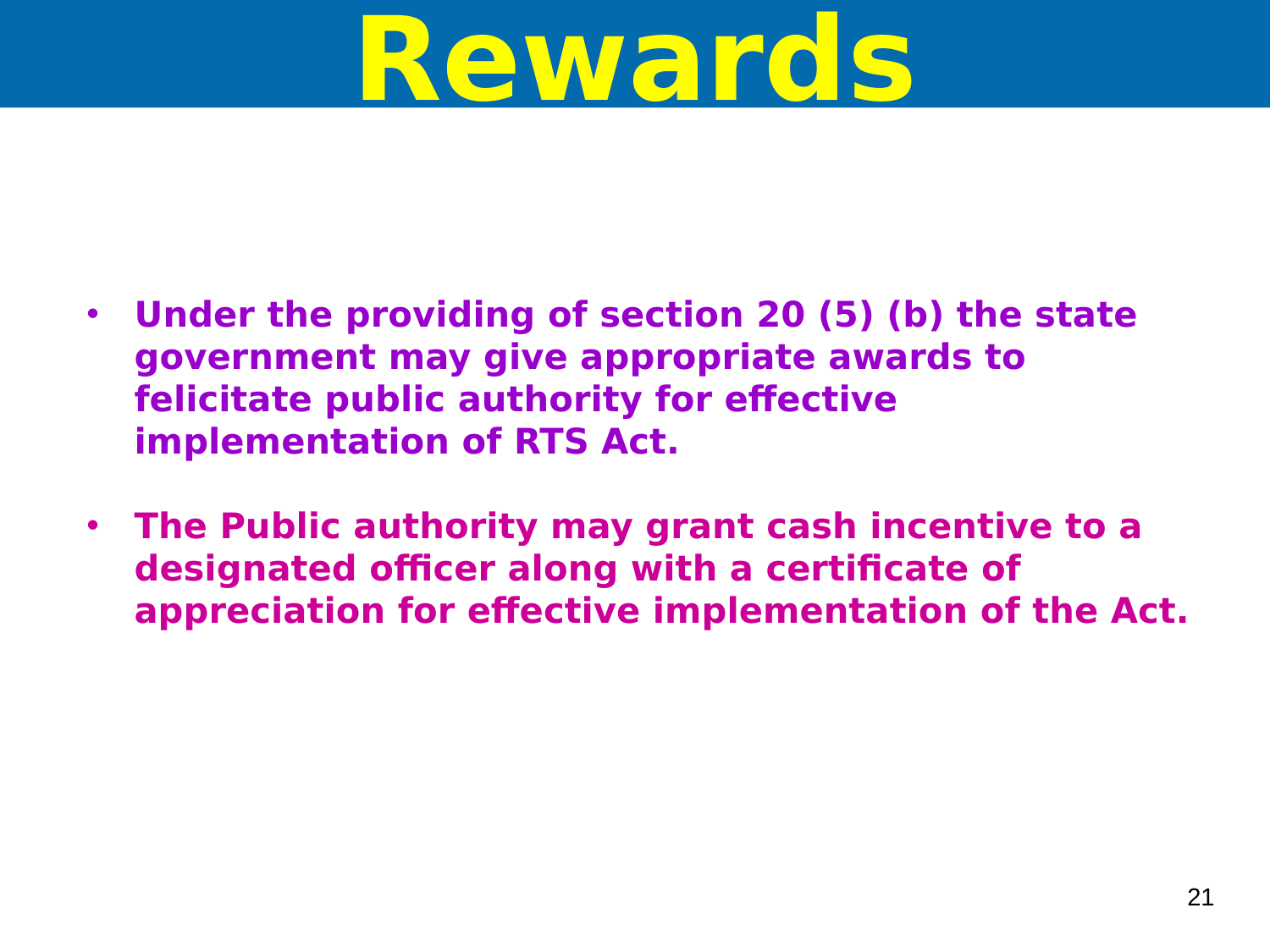

Rewards
Under the providing of section 20 (5) (b) the state government may give appropriate awards to felicitate public authority for effective implementation of RTS Act.

The Public authority may grant cash incentive to a designated officer along with a certificate of appreciation for effective implementation of the Act.

21